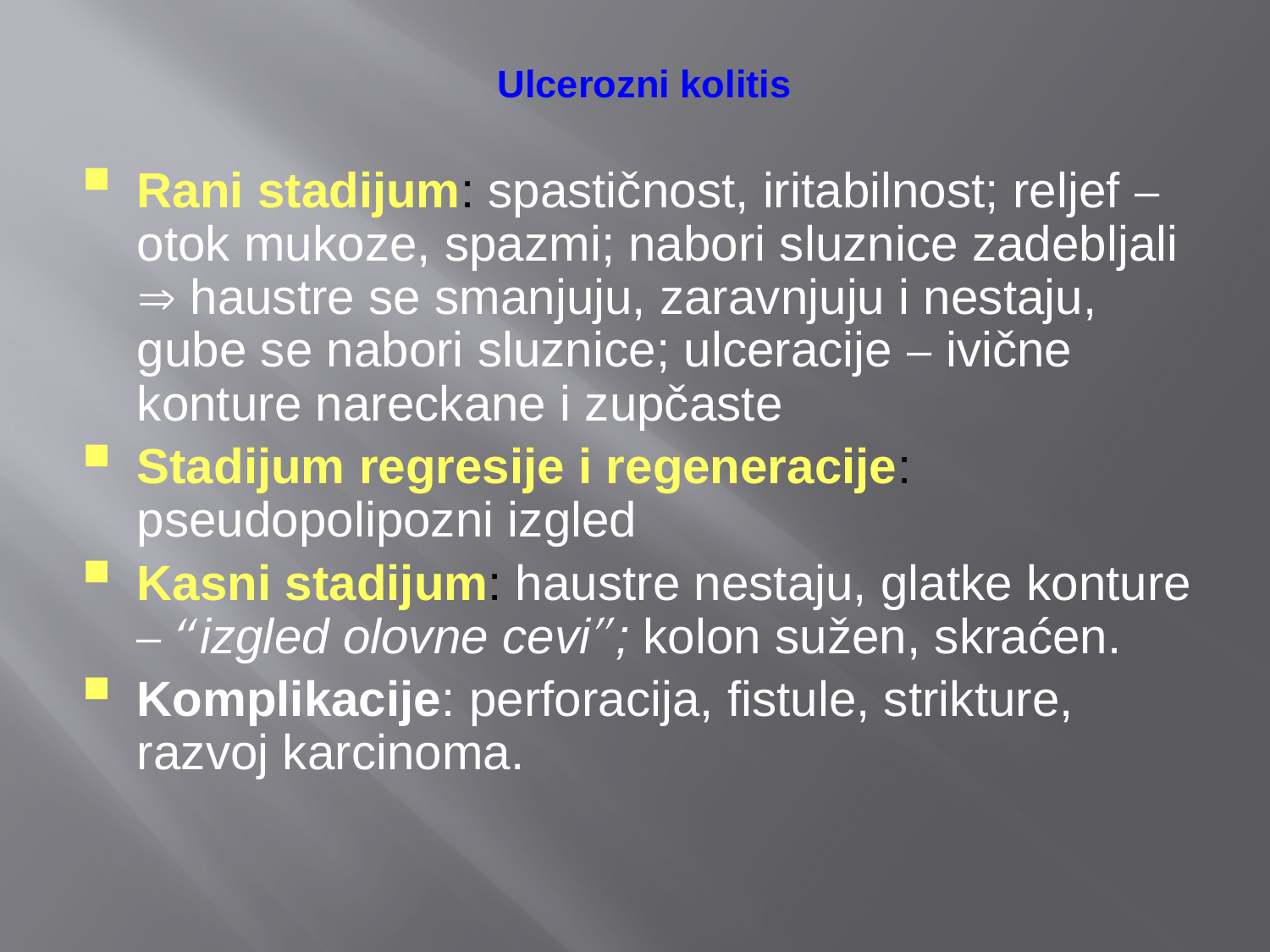

# Ulcerozni kolitis
Rani stadijum: spastičnost, iritabilnost; reljef – otok mukoze, spazmi; nabori sluznice zadebljali ⇒ haustre se smanjuju, zaravnjuju i nestaju, gube se nabori sluznice; ulceracije – ivične konture nareckane i zupčaste
Stadijum regresije i regeneracije: pseudopolipozni izgled
Kasni stadijum: haustre nestaju, glatke konture – “izgled olovne cevi”; kolon sužen, skraćen.
Komplikacije: perforacija, fistule, strikture, razvoj karcinoma.